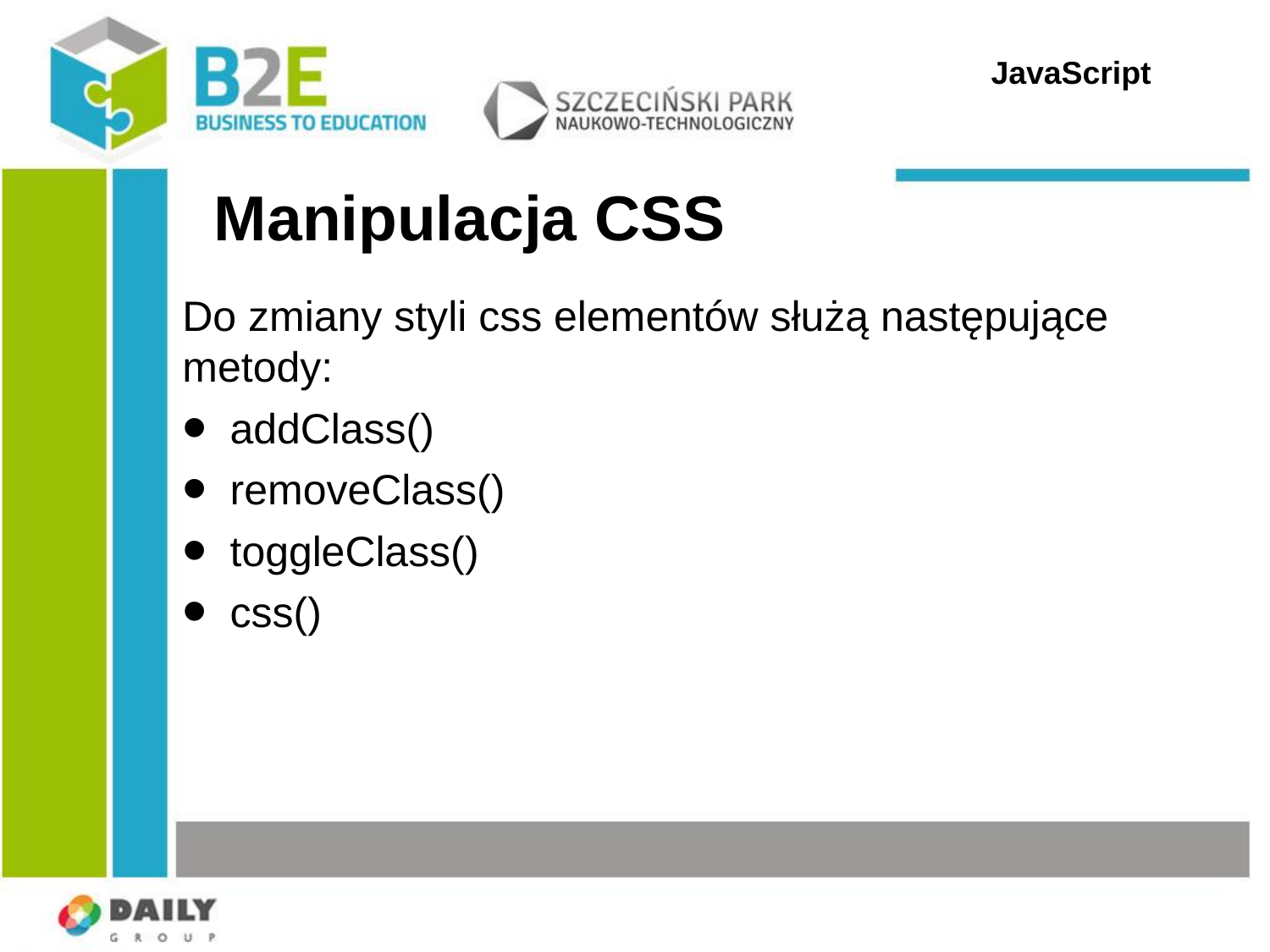

JavaScript
Manipulacja CSS
Do zmiany styli css elementów służą następujące metody:
addClass()
removeClass()
toggleClass()
css()